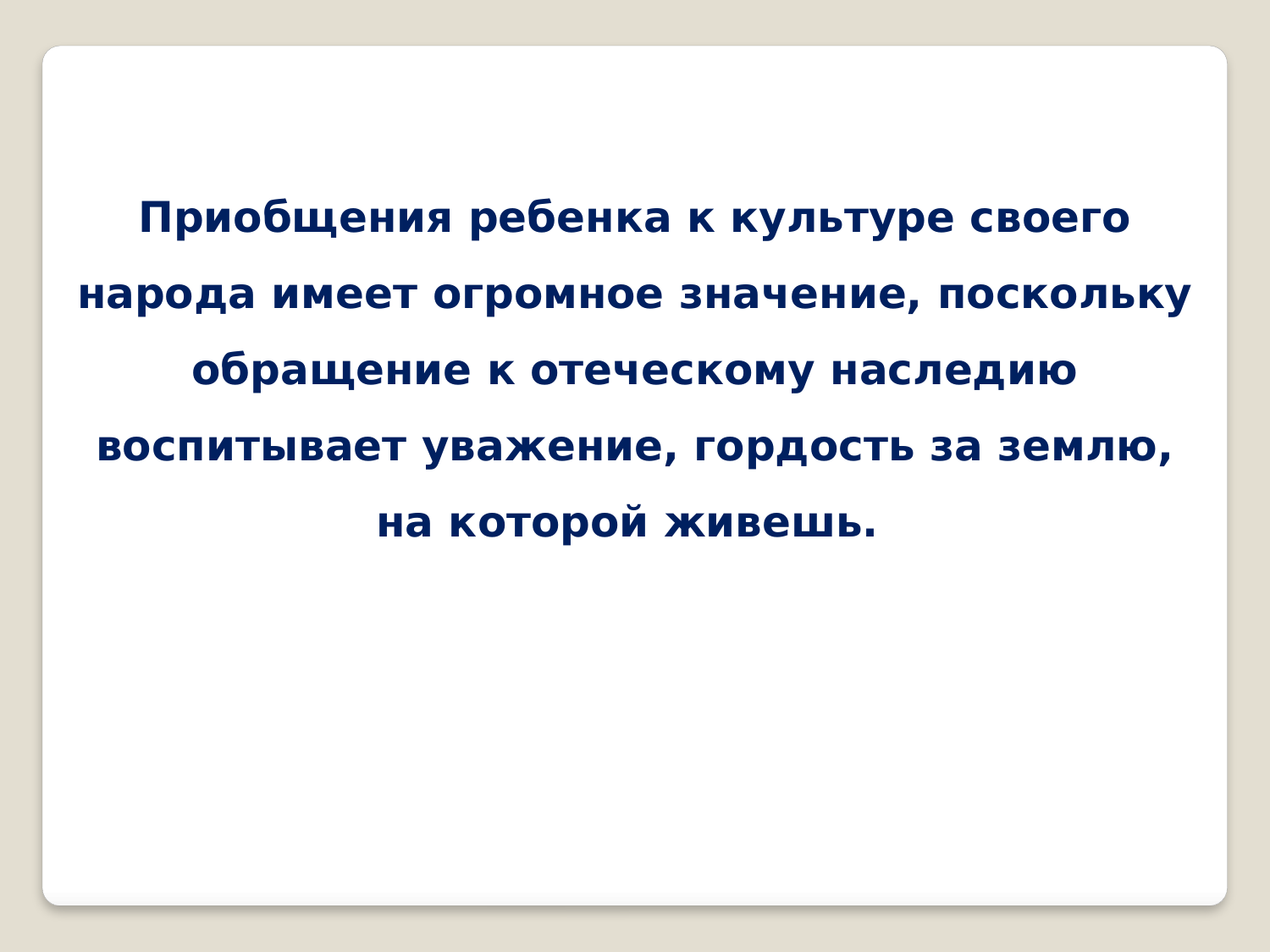

Приобщения ребенка к культуре своего народа имеет огромное значение, поскольку обращение к отеческому наследию воспитывает уважение, гордость за землю, на которой живешь.